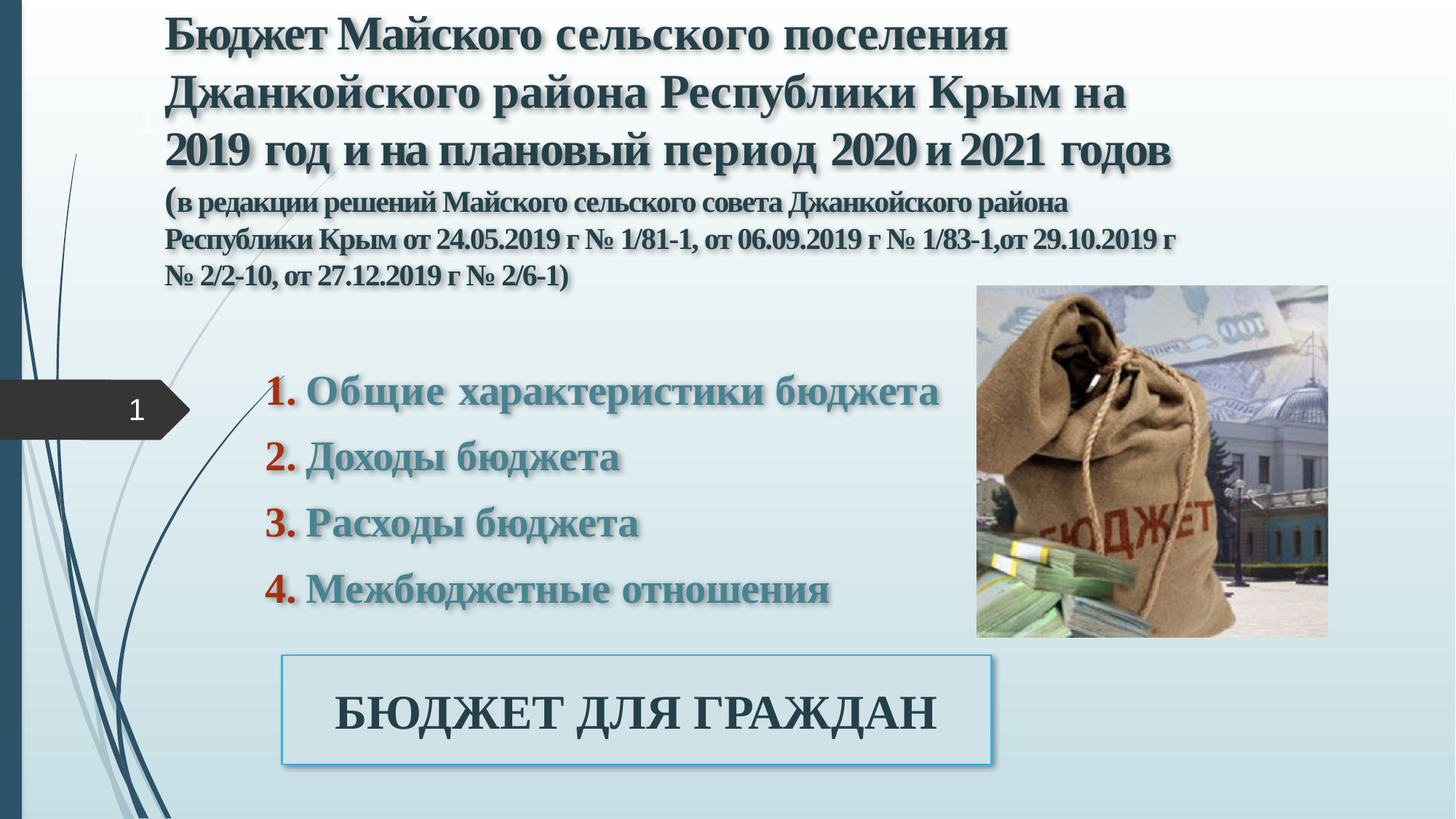

# Бюджет Майского сельского поселения Джанкойского района Республики Крым на 2019 год и на плановый период 2020 и 2021 годов (в редакции решений Майского сельского совета Джанкойского района Республики Крым от 24.05.2019 г № 1/81-1, от 06.09.2019 г № 1/83-1,от 29.10.2019 г № 2/2-10, от 27.12.2019 г № 2/6-1)
1

Общие характеристики бюджета
Доходы бюджета
Расходы бюджета
Межбюджетные отношения
1
БЮДЖЕТ ДЛЯ ГРАЖДАН